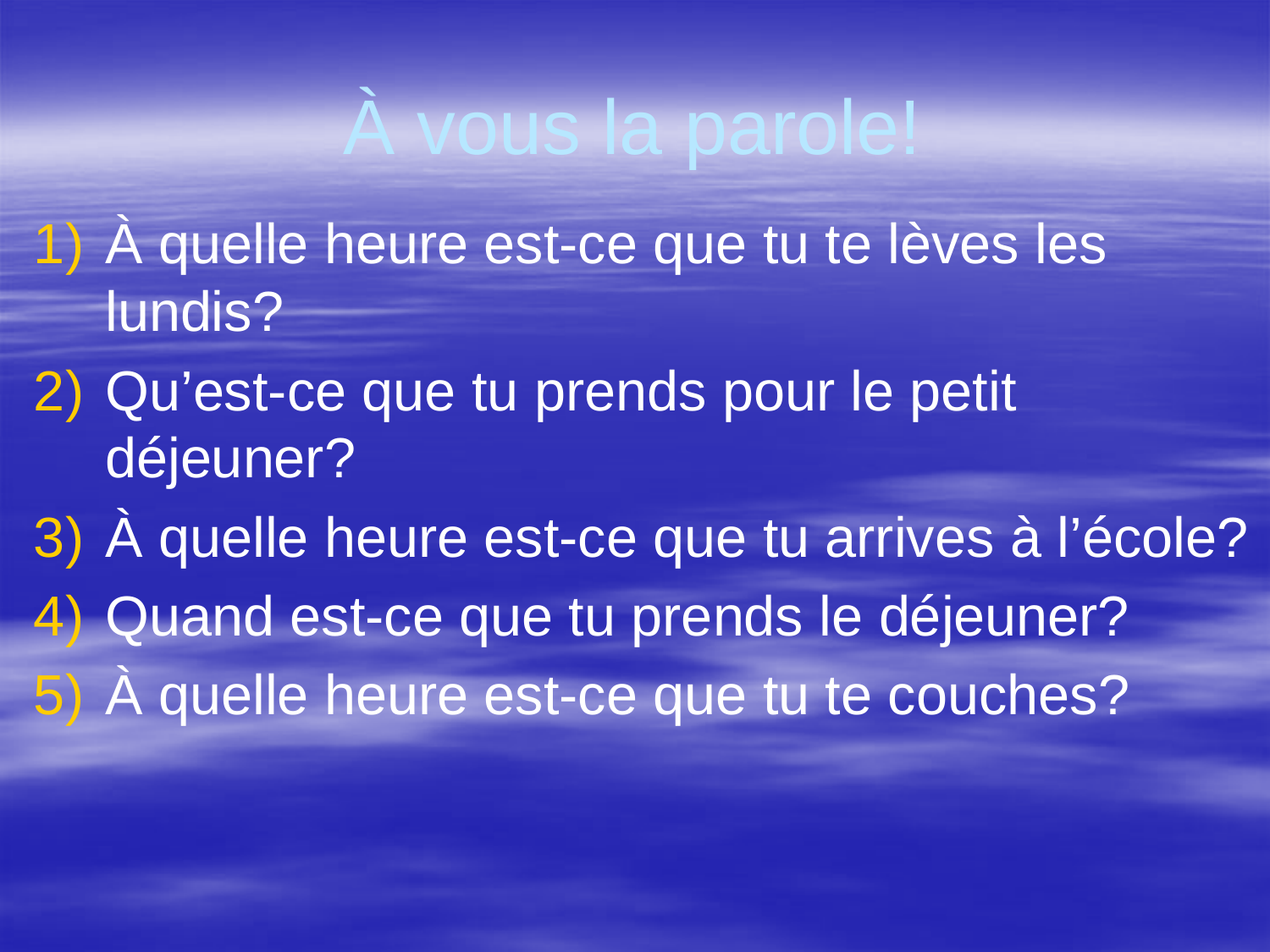

# À vous la parole!
À quelle heure est-ce que tu te lèves les lundis?
Qu’est-ce que tu prends pour le petit déjeuner?
À quelle heure est-ce que tu arrives à l’école?
Quand est-ce que tu prends le déjeuner?
À quelle heure est-ce que tu te couches?